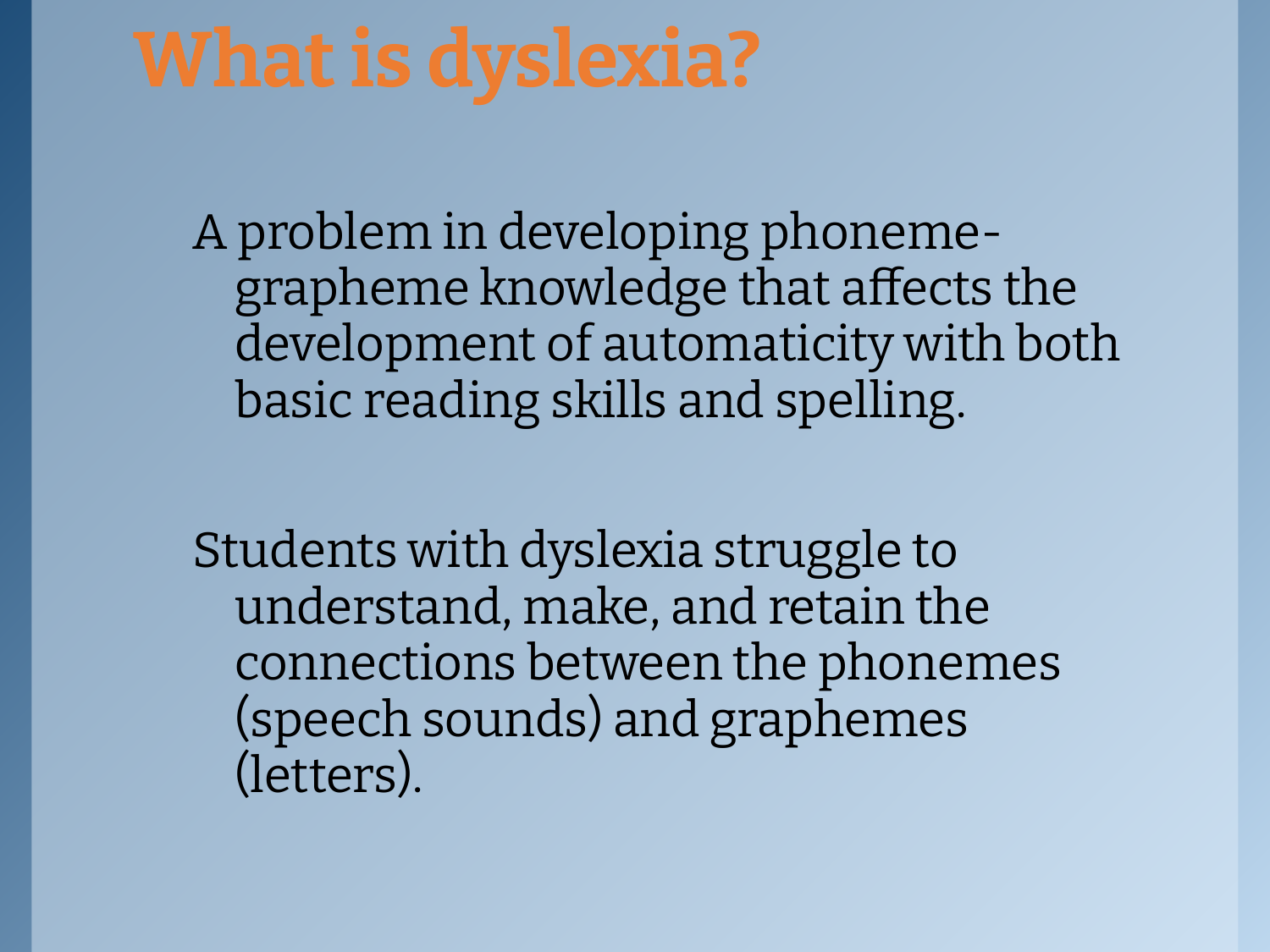

# What is dyslexia?
A problem in developing phoneme-grapheme knowledge that affects the development of automaticity with both basic reading skills and spelling.

Students with dyslexia struggle to understand, make, and retain the connections between the phonemes (speech sounds) and graphemes (letters).